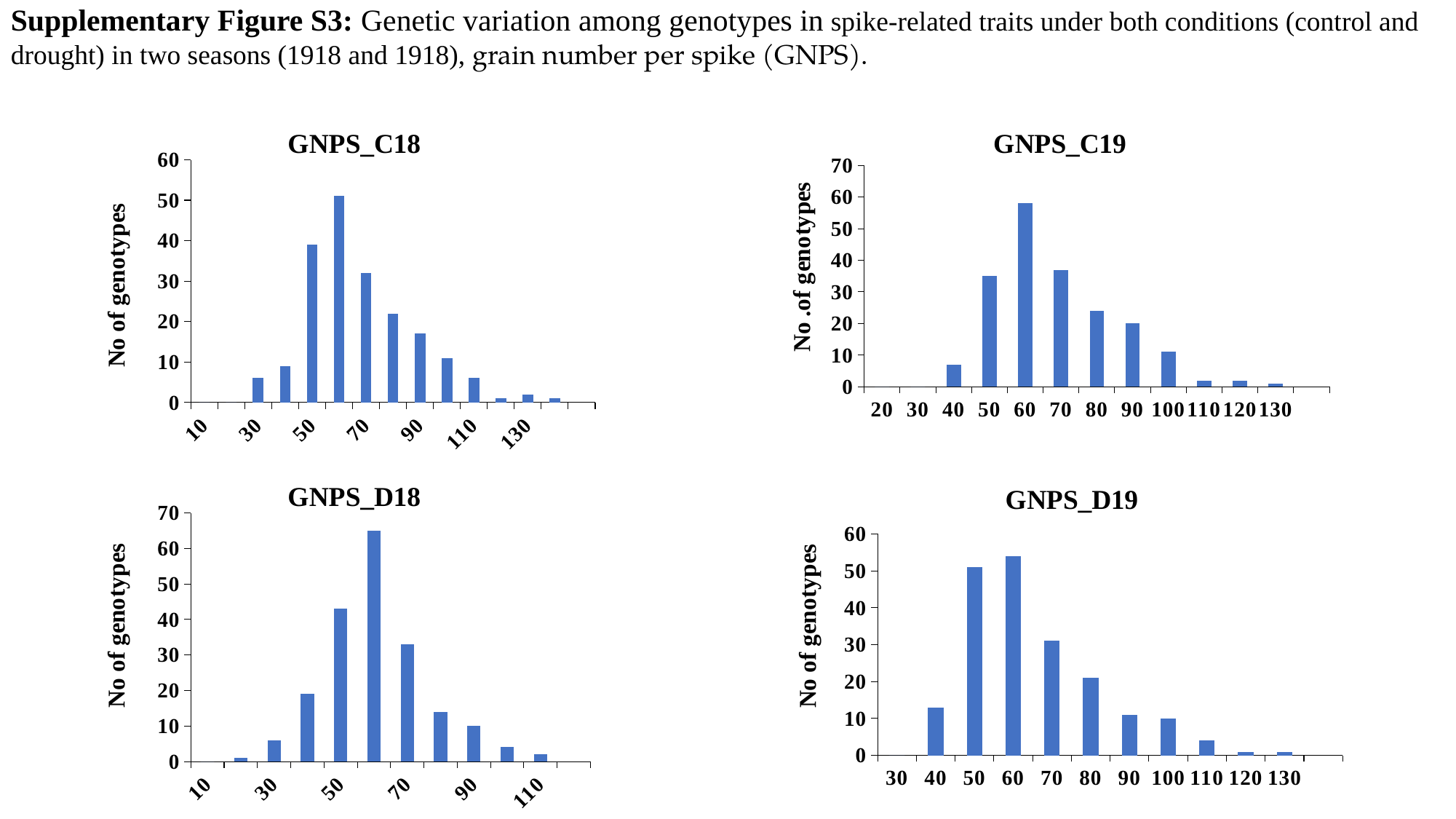

Supplementary Figure S3: Genetic variation among genotypes in spike-related traits under both conditions (control and drought) in two seasons (1918 and 1918), grain number per spike (GNPS).

### Chart: GNPS_C18

| Category |  |
|---|---|
| 10 | 0.0 |
| 20 | 0.0 |
| 30 | 6.0 |
| 40 | 9.0 |
| 50 | 39.0 |
| 60 | 51.0 |
| 70 | 32.0 |
| 80 | 22.0 |
| 90 | 17.0 |
| 100 | 11.0 |
| 110 | 6.0 |
| 120 | 1.0 |
| 130 | 2.0 |
| 140 | 1.0 |
|  | None |

### Chart: GNPS_C19

| Category |  |
|---|---|
| 20 | 0.0 |
| 30 | 0.0 |
| 40 | 7.0 |
| 50 | 35.0 |
| 60 | 58.0 |
| 70 | 37.0 |
| 80 | 24.0 |
| 90 | 20.0 |
| 100 | 11.0 |
| 110 | 2.0 |
| 120 | 2.0 |
| 130 | 1.0 |
|  | None |

### Chart: GNPS_D18

| Category |  |
|---|---|
| 10 | 0.0 |
| 20 | 1.0 |
| 30 | 6.0 |
| 40 | 19.0 |
| 50 | 43.0 |
| 60 | 65.0 |
| 70 | 33.0 |
| 80 | 14.0 |
| 90 | 10.0 |
| 100 | 4.0 |
| 110 | 2.0 |
|  | None |

### Chart: GNPS_D19

| Category |  |
|---|---|
| 30 | 0.0 |
| 40 | 13.0 |
| 50 | 51.0 |
| 60 | 54.0 |
| 70 | 31.0 |
| 80 | 21.0 |
| 90 | 11.0 |
| 100 | 10.0 |
| 110 | 4.0 |
| 120 | 1.0 |
| 130 | 1.0 |
|  | None |